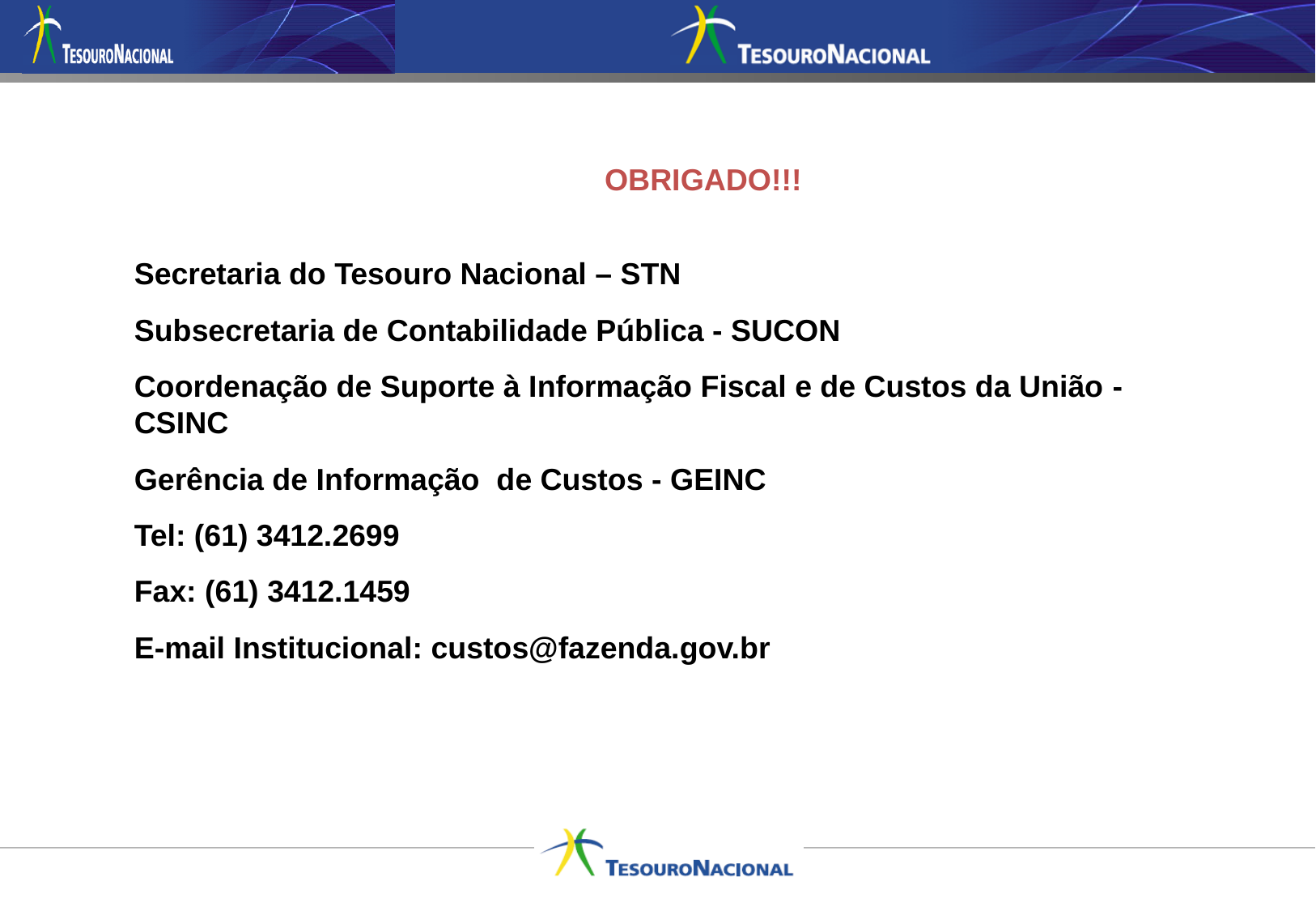

OBRIGADO!!!
Secretaria do Tesouro Nacional – STN
Subsecretaria de Contabilidade Pública - SUCON
Coordenação de Suporte à Informação Fiscal e de Custos da União - CSINC
Gerência de Informação  de Custos - GEINC
Tel: (61) 3412.2699
Fax: (61) 3412.1459
E-mail Institucional: custos@fazenda.gov.br